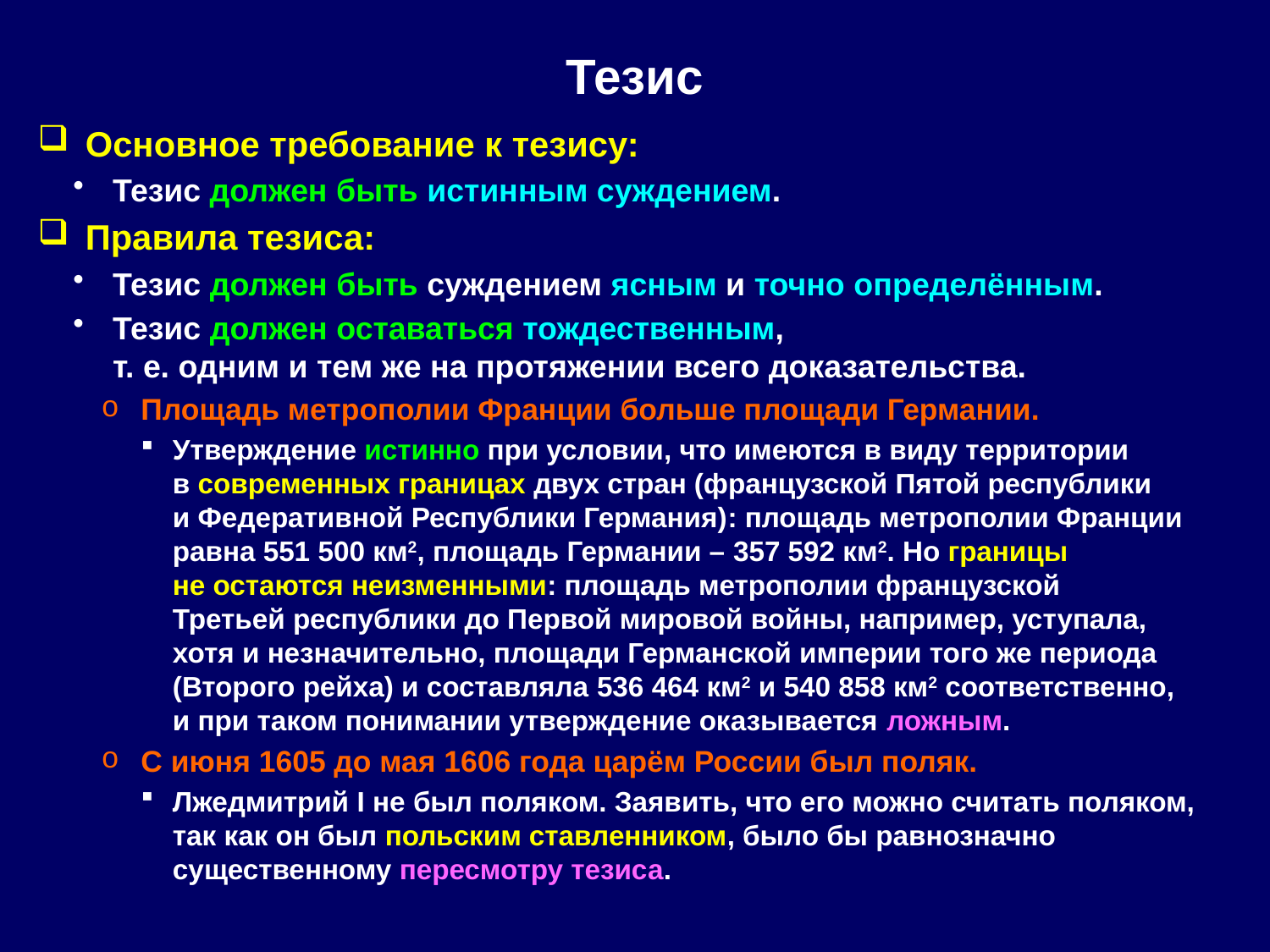

# Тезис
Основное требование к тезису:
Тезис должен быть истинным суждением.
Правила тезиса:
Тезис должен быть суждением ясным и точно определённым.
Тезис должен оставаться тождественным,
т. е. одним и тем же на протяжении всего доказательства.
Площадь метрополии Франции больше площади Германии.
Утверждение истинно при условии, что имеются в виду территории
в современных границах двух стран (французской Пятой республики
и Федеративной Республики Германия): площадь метрополии Франции равна 551 500 км2, площадь Германии – 357 592 км2. Но границы
не остаются неизменными: площадь метрополии французской
Третьей республики до Первой мировой войны, например, уступала,
хотя и незначительно, площади Германской империи того же периода (Второго рейха) и составляла 536 464 км2 и 540 858 км2 соответственно,
и при таком понимании утверждение оказывается ложным.
С июня 1605 до мая 1606 года царём России был поляк.
Лжедмитрий I не был поляком. Заявить, что его можно считать поляком, так как он был польским ставленником, было бы равнозначно существенному пересмотру тезиса.